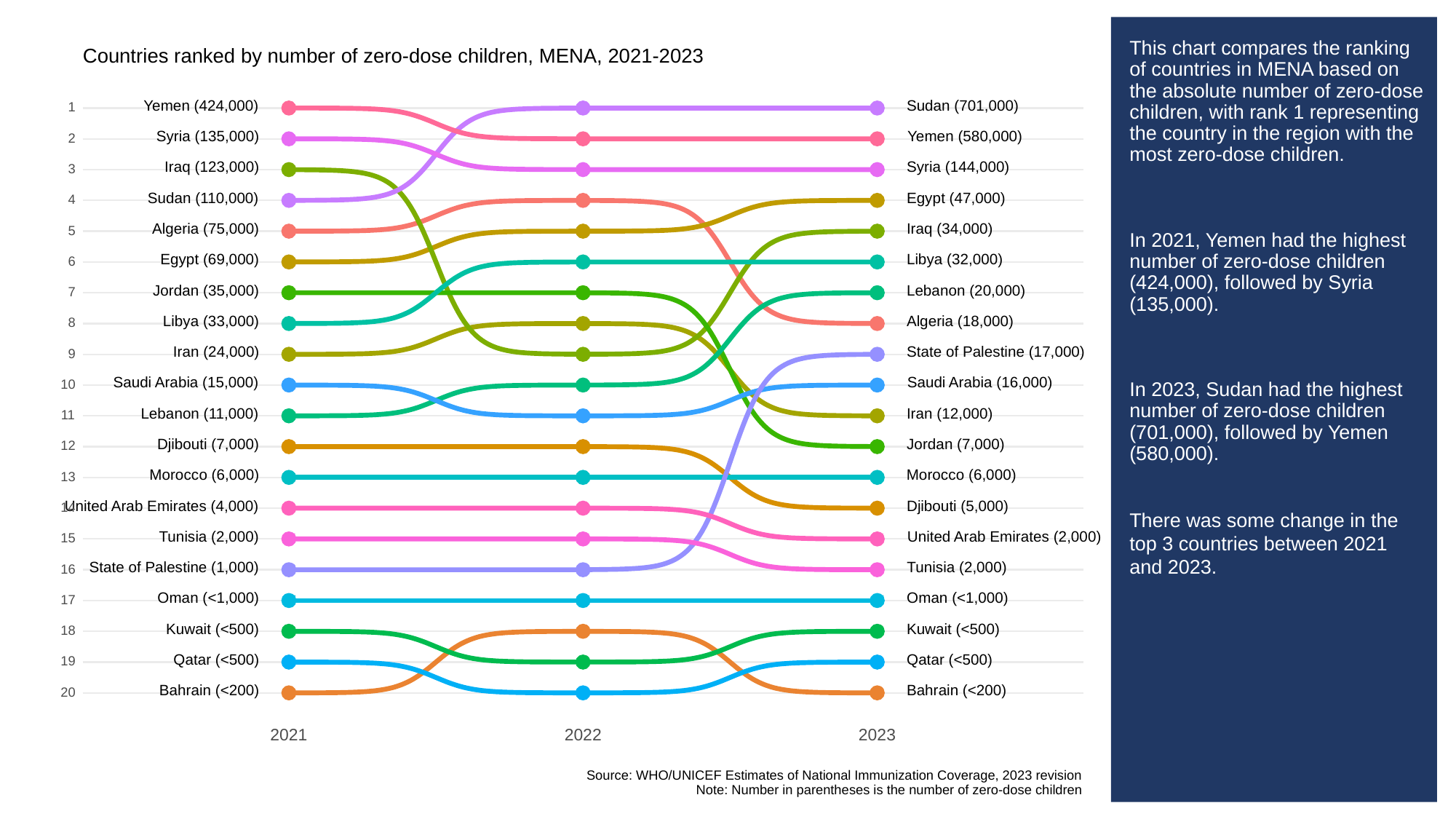

# This chart compares the ranking of countries in MENA based on the absolute number of zero-dose children, with rank 1 representing the country in the region with the most zero-dose children.

In 2021, Yemen had the highest number of zero-dose children (424,000), followed by Syria (135,000).

In 2023, Sudan had the highest number of zero-dose children (701,000), followed by Yemen (580,000).

There was some change in the top 3 countries between 2021 and 2023.

Countries ranked by number of zero-dose children, MENA, 2021-2023
Yemen (424,000)
Sudan (701,000)

1
1
1
1

Syria (135,000)
Yemen (580,000)

2
2
2
2

Iraq (123,000)
Syria (144,000)

3
3
3
3

Sudan (110,000)
Egypt (47,000)

4
4
4
4

Algeria (75,000)
Iraq (34,000)

5
5
5
5

Egypt (69,000)
Libya (32,000)

6
6
6
6

Jordan (35,000)
Lebanon (20,000)

7
7
7
7

Libya (33,000)
Algeria (18,000)

8
8
8
8

Iran (24,000)
State of Palestine (17,000)

9
9
9
9

Saudi Arabia (15,000)
Saudi Arabia (16,000)

10
10
10
10

Lebanon (11,000)
Iran (12,000)

11
11
11
11

Djibouti (7,000)
Jordan (7,000)

12
12
12
12

Morocco (6,000)
Morocco (6,000)

13
13
13
13

United Arab Emirates (4,000)
Djibouti (5,000)

14
14
14
14

Tunisia (2,000)
United Arab Emirates (2,000)

15
15
15
15

State of Palestine (1,000)
Tunisia (2,000)

16
16
16
16

Oman (<1,000)
Oman (<1,000)

17
17
17
17

Kuwait (<500)
Kuwait (<500)

18
18
18
18

Qatar (<500)
Qatar (<500)

19
19
19
19

Bahrain (<200)
Bahrain (<200)

20
20
20
20

2023
2021
2022
Source: WHO/UNICEF Estimates of National Immunization Coverage, 2023 revision
Note: Number in parentheses is the number of zero-dose children